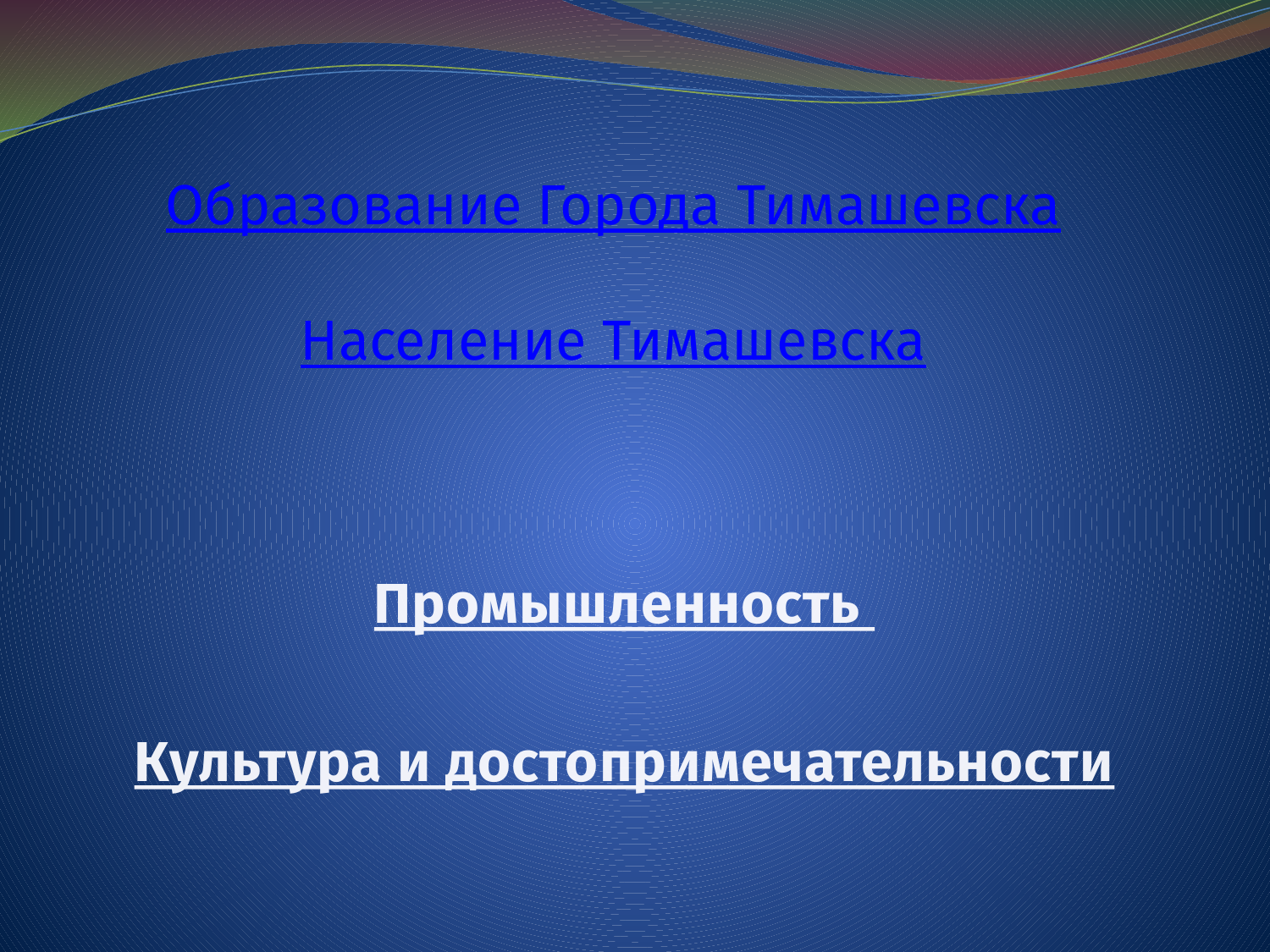

# Образование Города Тимашевска Население Тимашевска
Промышленность

Культура и достопримечательности